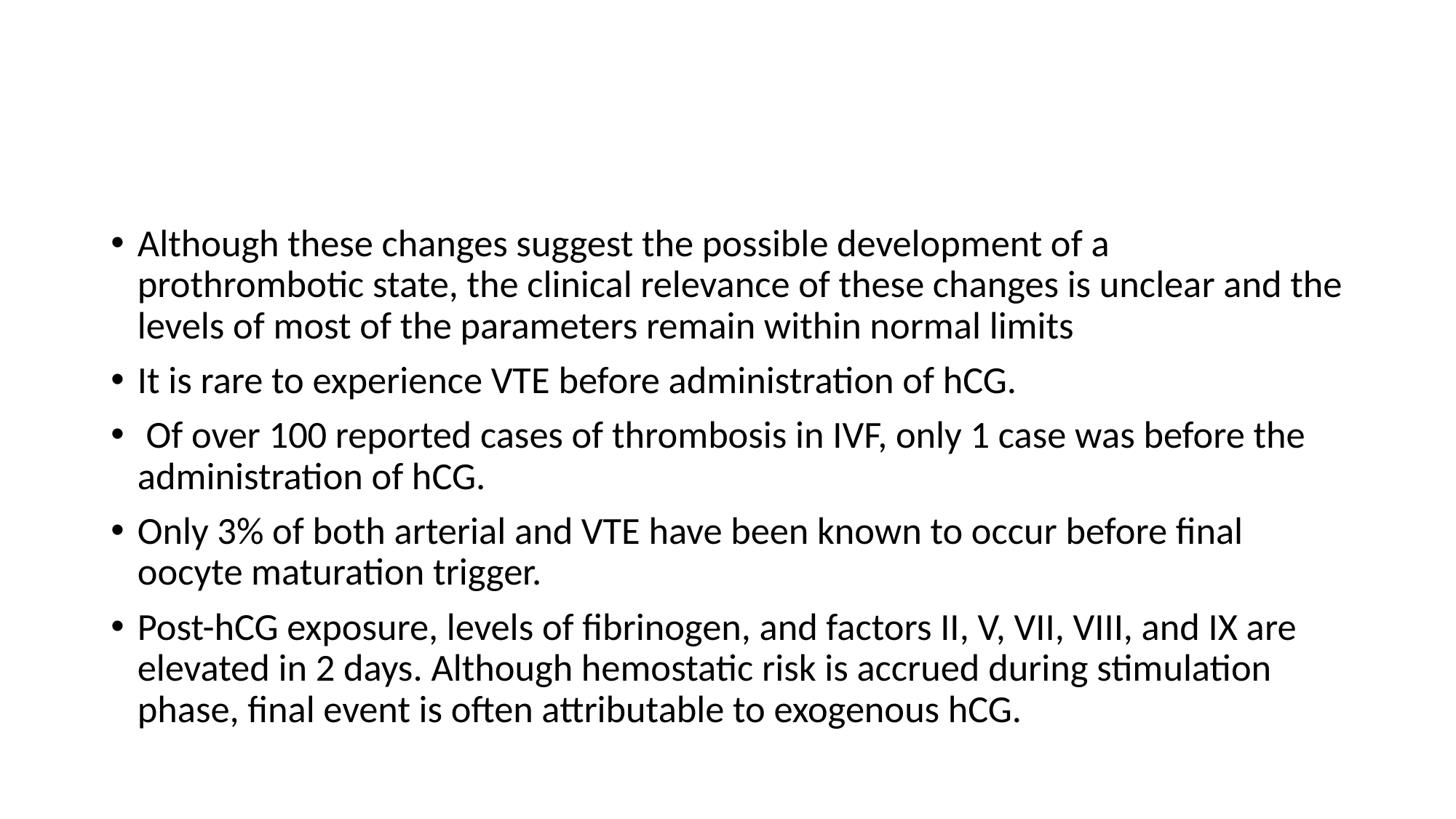

#
Although these changes suggest the possible development of a prothrombotic state, the clinical relevance of these changes is unclear and the levels of most of the parameters remain within normal limits
It is rare to experience VTE before administration of hCG.
 Of over 100 reported cases of thrombosis in IVF, only 1 case was before the administration of hCG.
Only 3% of both arterial and VTE have been known to occur before final oocyte maturation trigger.
Post-hCG exposure, levels of fibrinogen, and factors II, V, VII, VIII, and IX are elevated in 2 days. Although hemostatic risk is accrued during stimulation phase, final event is often attributable to exogenous hCG.